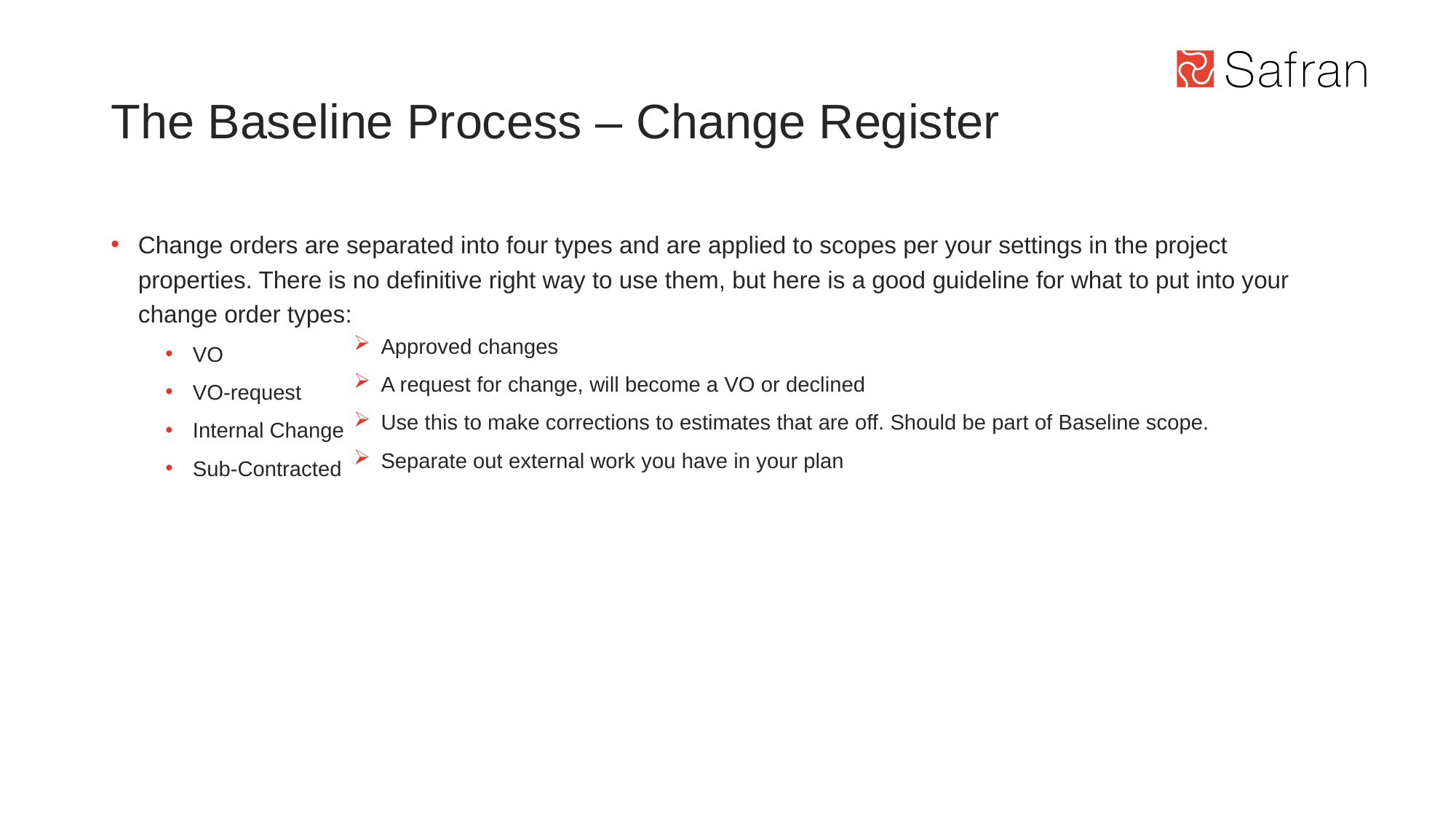

# The Baseline Process – Change Register
Change orders are separated into four types and are applied to scopes per your settings in the project properties. There is no definitive right way to use them, but here is a good guideline for what to put into your change order types:
VO
VO-request
Internal Change
Sub-Contracted

Approved changes
A request for change, will become a VO or declined
Use this to make corrections to estimates that are off. Should be part of Baseline scope.
Separate out external work you have in your plan